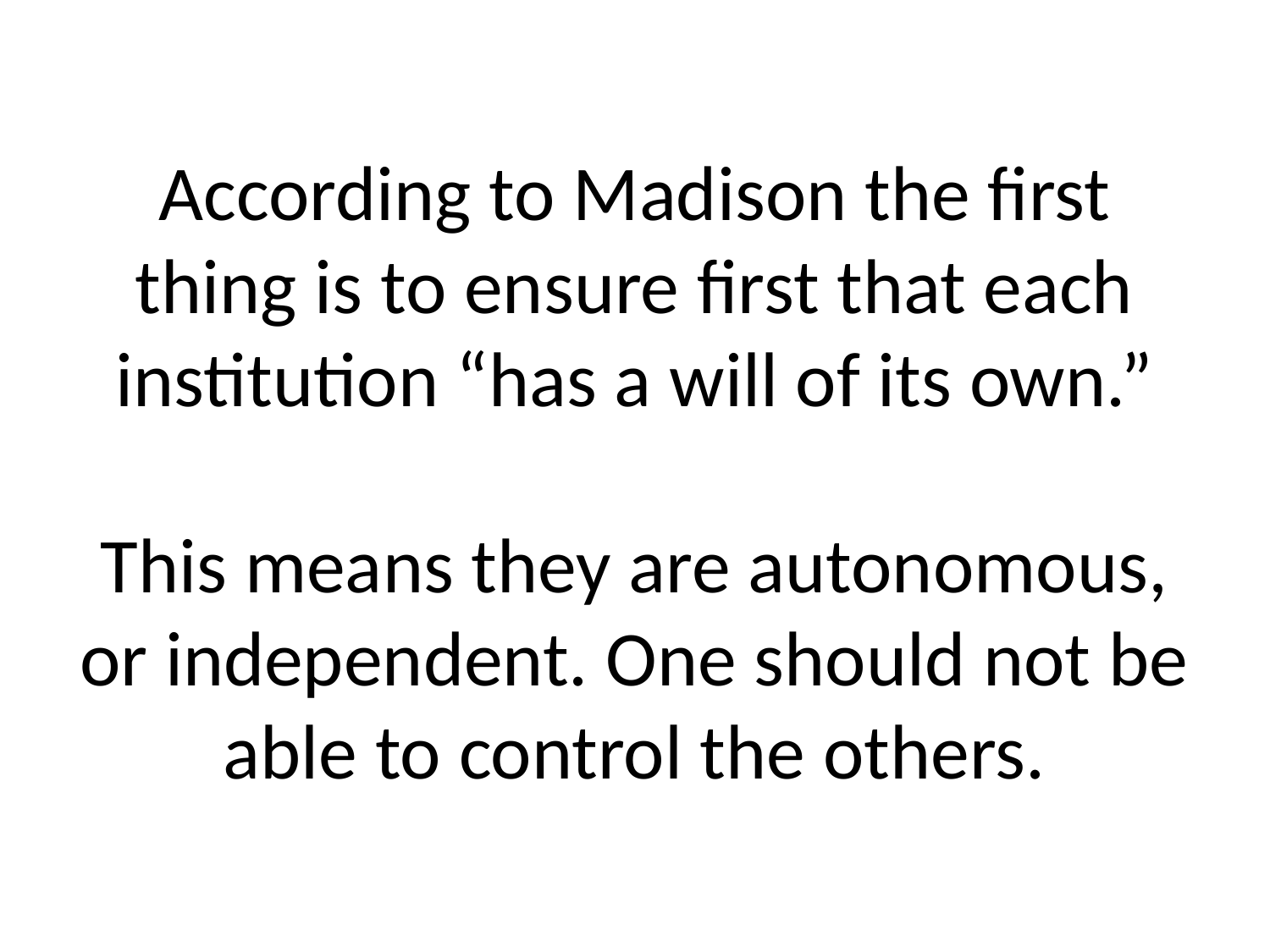

# According to Madison the first thing is to ensure first that each institution “has a will of its own.” This means they are autonomous, or independent. One should not be able to control the others.